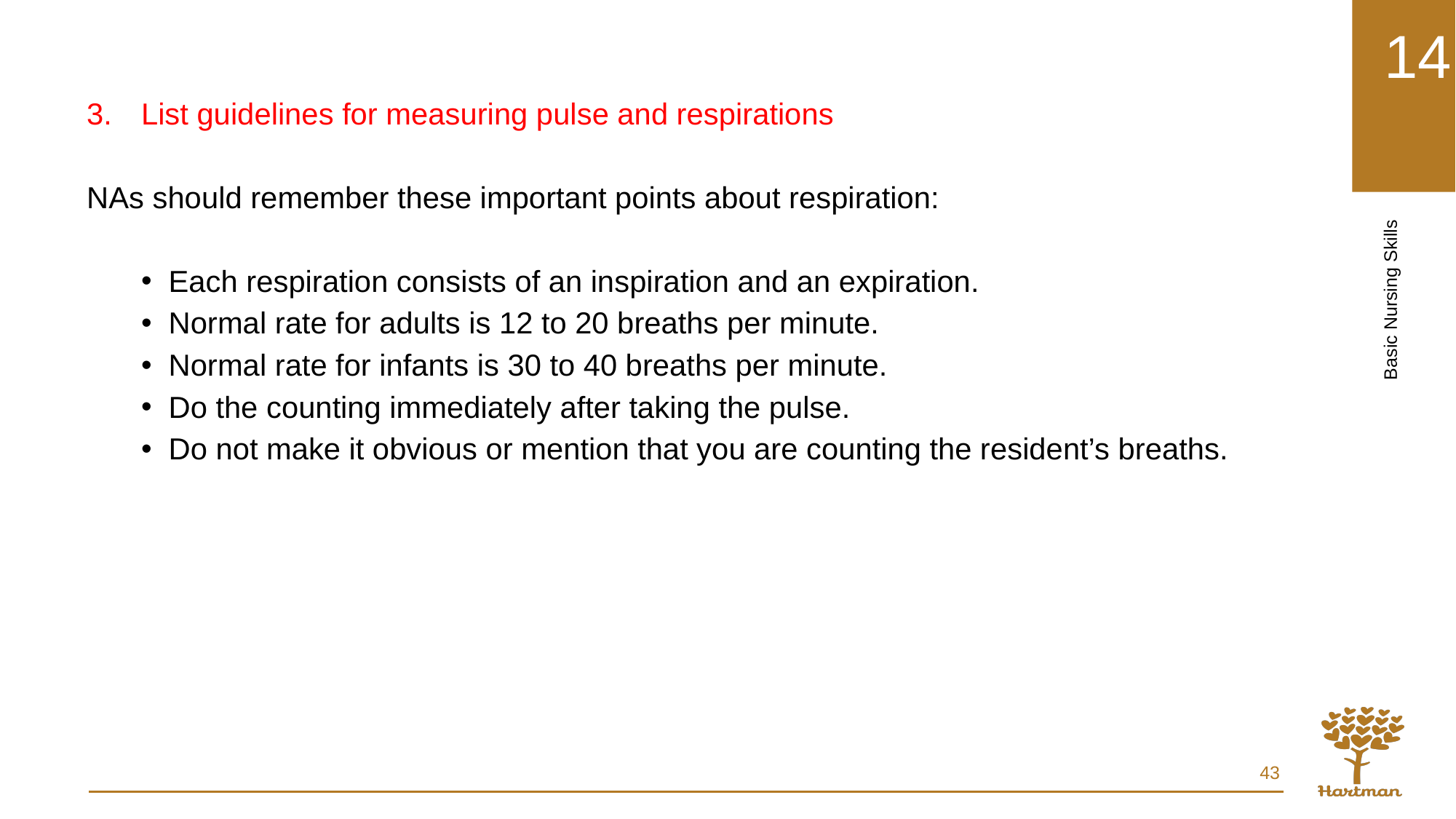

List guidelines for measuring pulse and respirations

NAs should remember these important points about respiration:

Each respiration consists of an inspiration and an expiration.
Normal rate for adults is 12 to 20 breaths per minute.
Normal rate for infants is 30 to 40 breaths per minute.
Do the counting immediately after taking the pulse.
Do not make it obvious or mention that you are counting the resident’s breaths.

43